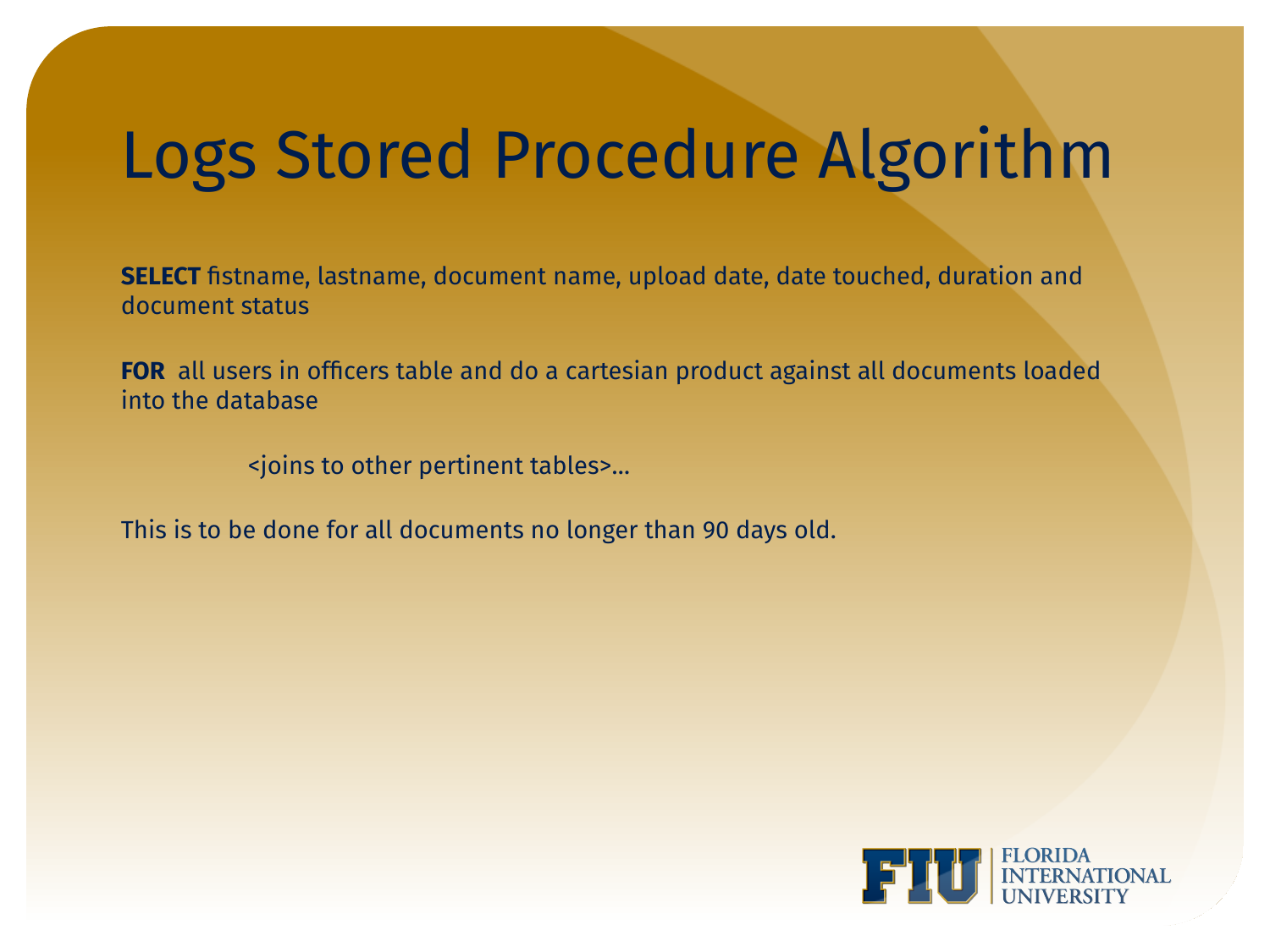

# Logs Stored Procedure Algorithm
SELECT fistname, lastname, document name, upload date, date touched, duration and document status
FOR  all users in officers table and do a cartesian product against all documents loaded into the database
	<joins to other pertinent tables>…
This is to be done for all documents no longer than 90 days old.